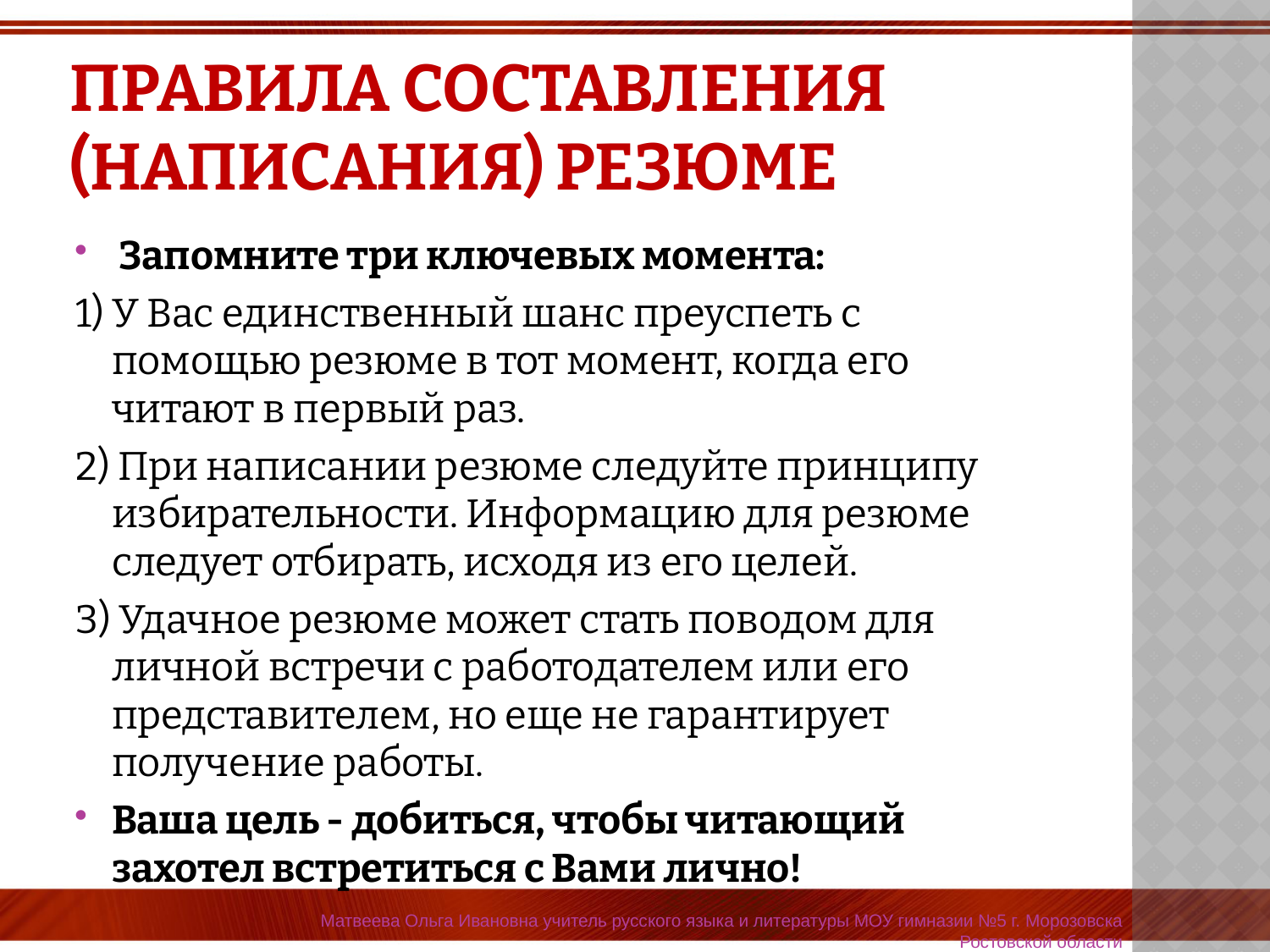

# Правила составления (написания) резюме
 Запомните три ключевых момента:
1) У Вас единственный шанс преуспеть с помощью резюме в тот момент, когда его читают в первый раз.
2) При написании резюме следуйте принципу избирательности. Информацию для резюме следует отбирать, исходя из его целей.
3) Удачное резюме может стать поводом для личной встречи с работодателем или его представителем, но еще не гарантирует получение работы.
Ваша цель - добиться, чтобы читающий захотел встретиться с Вами лично!

Матвеева Ольга Ивановна учитель русского языка и литературы МОУ гимназии №5 г. Морозовска Ростовской области